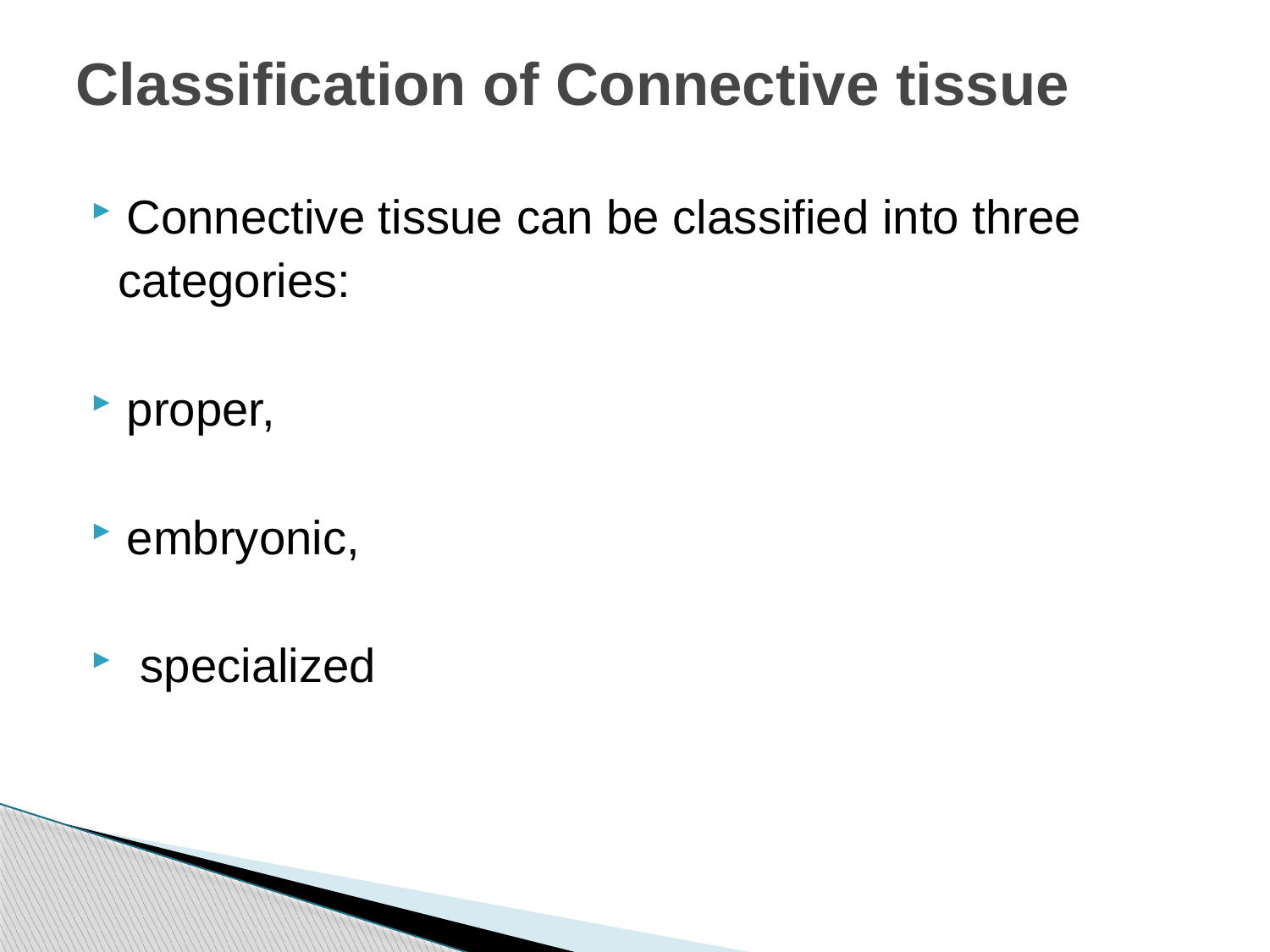

# Classification of Connective tissue
Connective tissue can be classified into three
  categories:

proper,

embryonic,

 specialized